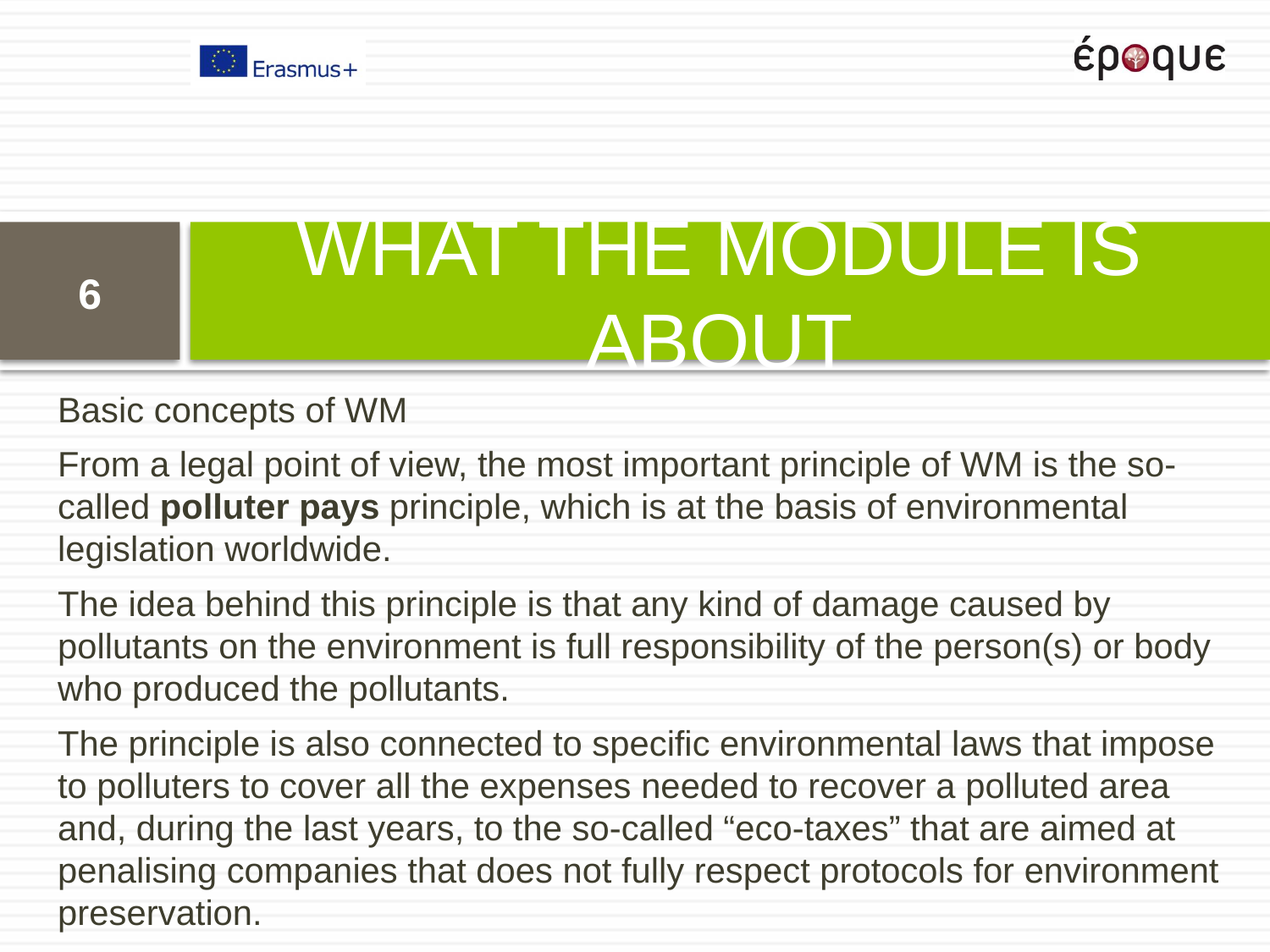

# WHAT THE MODULE IS ABOUT
6
Basic concepts of WM
From a legal point of view, the most important principle of WM is the so-called polluter pays principle, which is at the basis of environmental legislation worldwide.
The idea behind this principle is that any kind of damage caused by pollutants on the environment is full responsibility of the person(s) or body who produced the pollutants.
The principle is also connected to specific environmental laws that impose to polluters to cover all the expenses needed to recover a polluted area and, during the last years, to the so-called “eco-taxes” that are aimed at penalising companies that does not fully respect protocols for environment preservation.